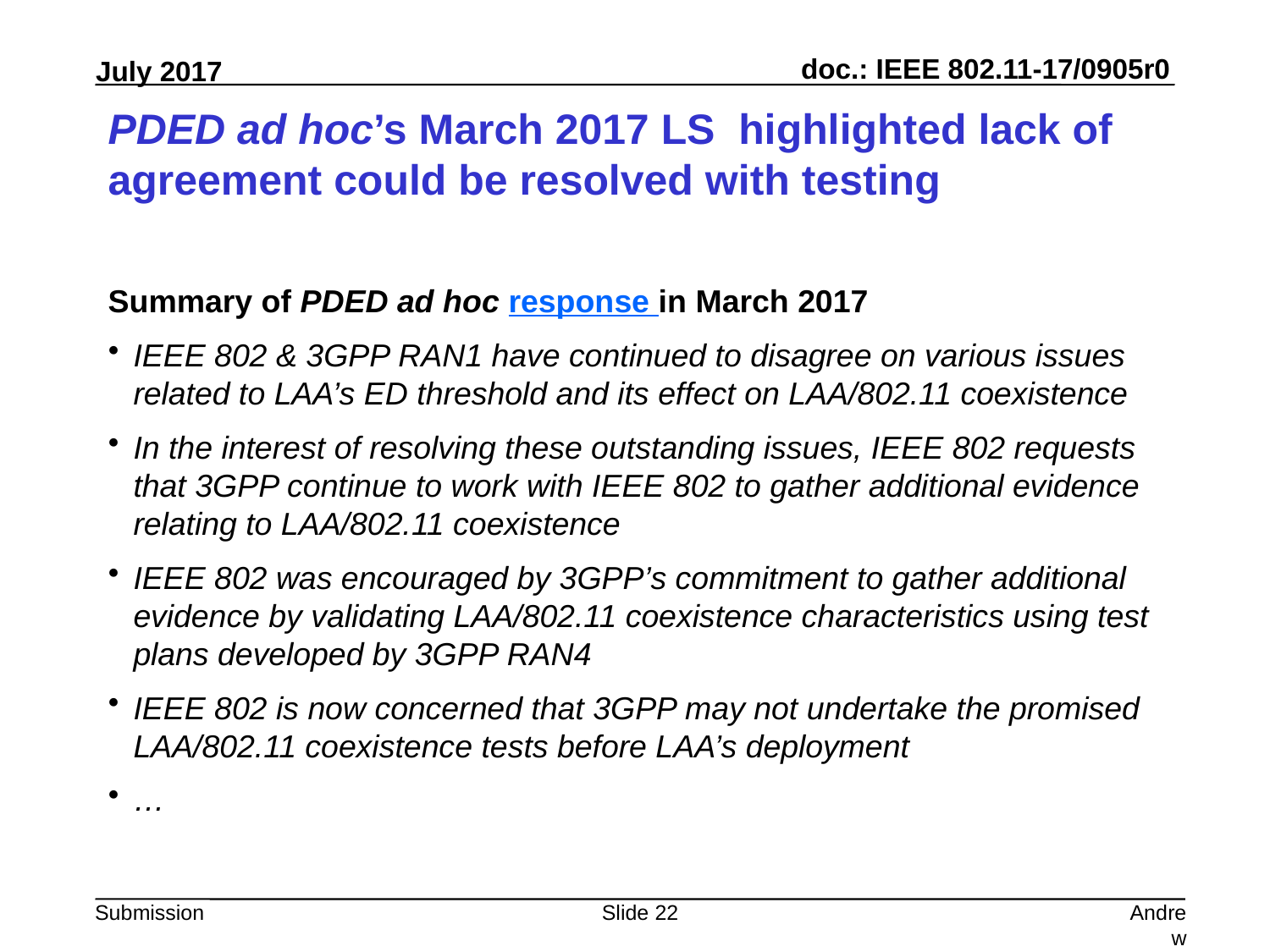

# PDED ad hoc’s March 2017 LS  highlighted lack of agreement could be resolved with testing
Summary of PDED ad hoc response in March 2017
IEEE 802 & 3GPP RAN1 have continued to disagree on various issues related to LAA’s ED threshold and its effect on LAA/802.11 coexistence
In the interest of resolving these outstanding issues, IEEE 802 requests that 3GPP continue to work with IEEE 802 to gather additional evidence relating to LAA/802.11 coexistence
IEEE 802 was encouraged by 3GPP’s commitment to gather additional evidence by validating LAA/802.11 coexistence characteristics using test plans developed by 3GPP RAN4
IEEE 802 is now concerned that 3GPP may not undertake the promised LAA/802.11 coexistence tests before LAA’s deployment
…
Slide 22
Andrew Myles, Cisco